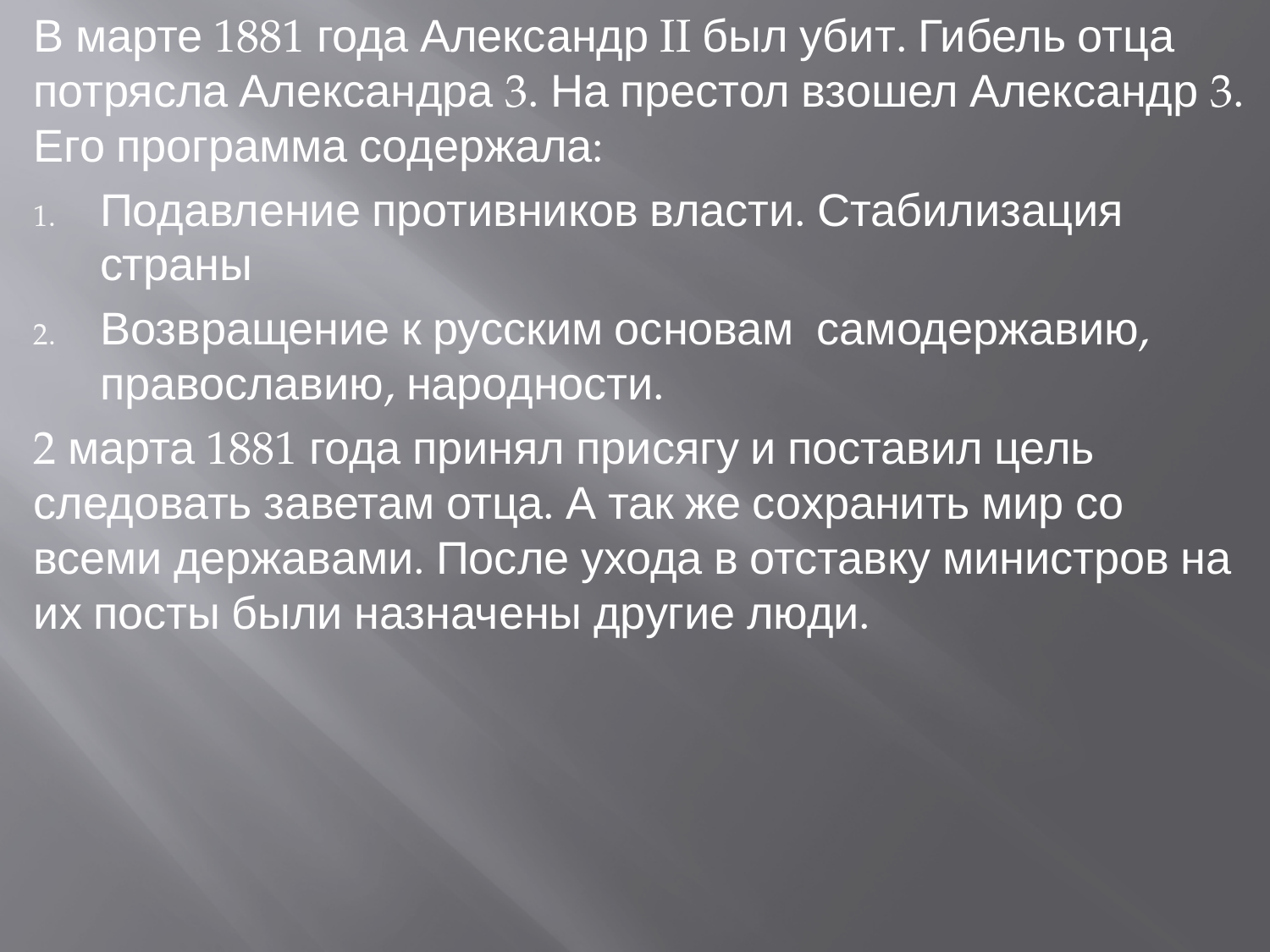

В марте 1881 года Александр II был убит. Гибель отца потрясла Александра 3. На престол взошел Александр 3. Его программа содержала:
Подавление противников власти. Стабилизация страны
Возвращение к русским основам  самодержавию, православию, народности.
2 марта 1881 года принял присягу и поставил цель следовать заветам отца. А так же сохранить мир со всеми державами. После ухода в отставку министров на их посты были назначены другие люди.